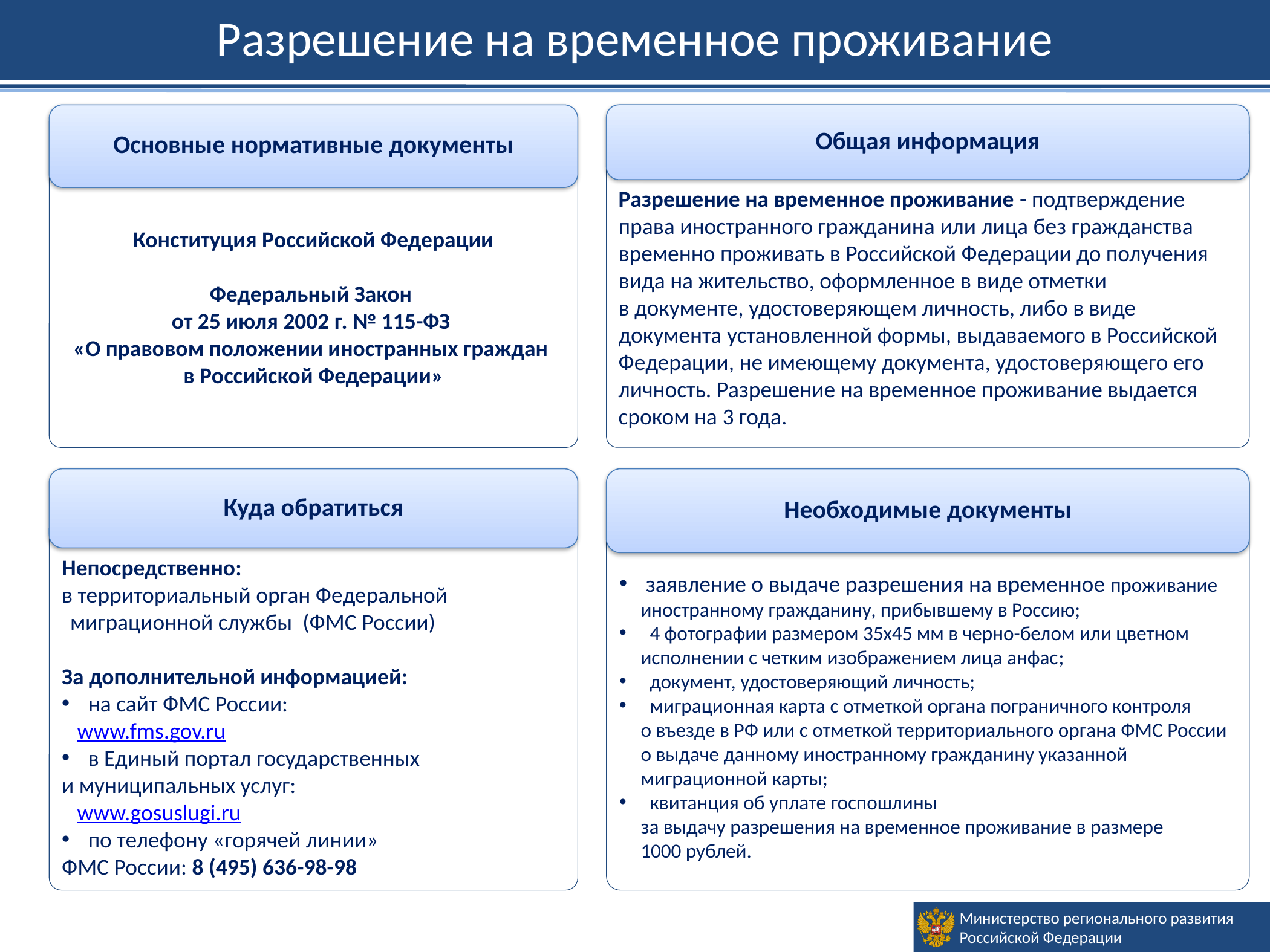

Разрешение на временное проживание
Общая информация

Разрешение на временное проживание - подтверждение права иностранного гражданина или лица без гражданства временно проживать в Российской Федерации до получения вида на жительство, оформленное в виде отметки
в документе, удостоверяющем личность, либо в виде документа установленной формы, выдаваемого в Российской Федерации, не имеющему документа, удостоверяющего его личность. Разрешение на временное проживание выдается сроком на 3 года.
Основные нормативные документы

Конституция Российской Федерации

Федеральный Закон
от 25 июля 2002 г. № 115-ФЗ
«О правовом положении иностранных граждан
в Российской Федерации»
Необходимые документы
 заявление о выдаче разрешения на временное проживание иностранному гражданину, прибывшему в Россию;
  4 фотографии размером 35x45 мм в черно-белом или цветном исполнении с четким изображением лица анфас;
  документ, удостоверяющий личность;
  миграционная карта с отметкой органа пограничного контроля
о въезде в РФ или с отметкой территориального органа ФМС России
о выдаче данному иностранному гражданину указанной миграционной карты;
  квитанция об уплате госпошлины
за выдачу разрешения на временное проживание в размере
1000 рублей.

Куда обратиться

Непосредственно:
в территориальный орган Федеральной миграционной службы  (ФМС России)

За дополнительной информацией:
 на сайт ФМС России:
   www.fms.gov.ru
 в Единый портал государственных
и муниципальных услуг:
   www.gosuslugi.ru
 по телефону «горячей линии»
ФМС России: 8 (495) 636-98-98